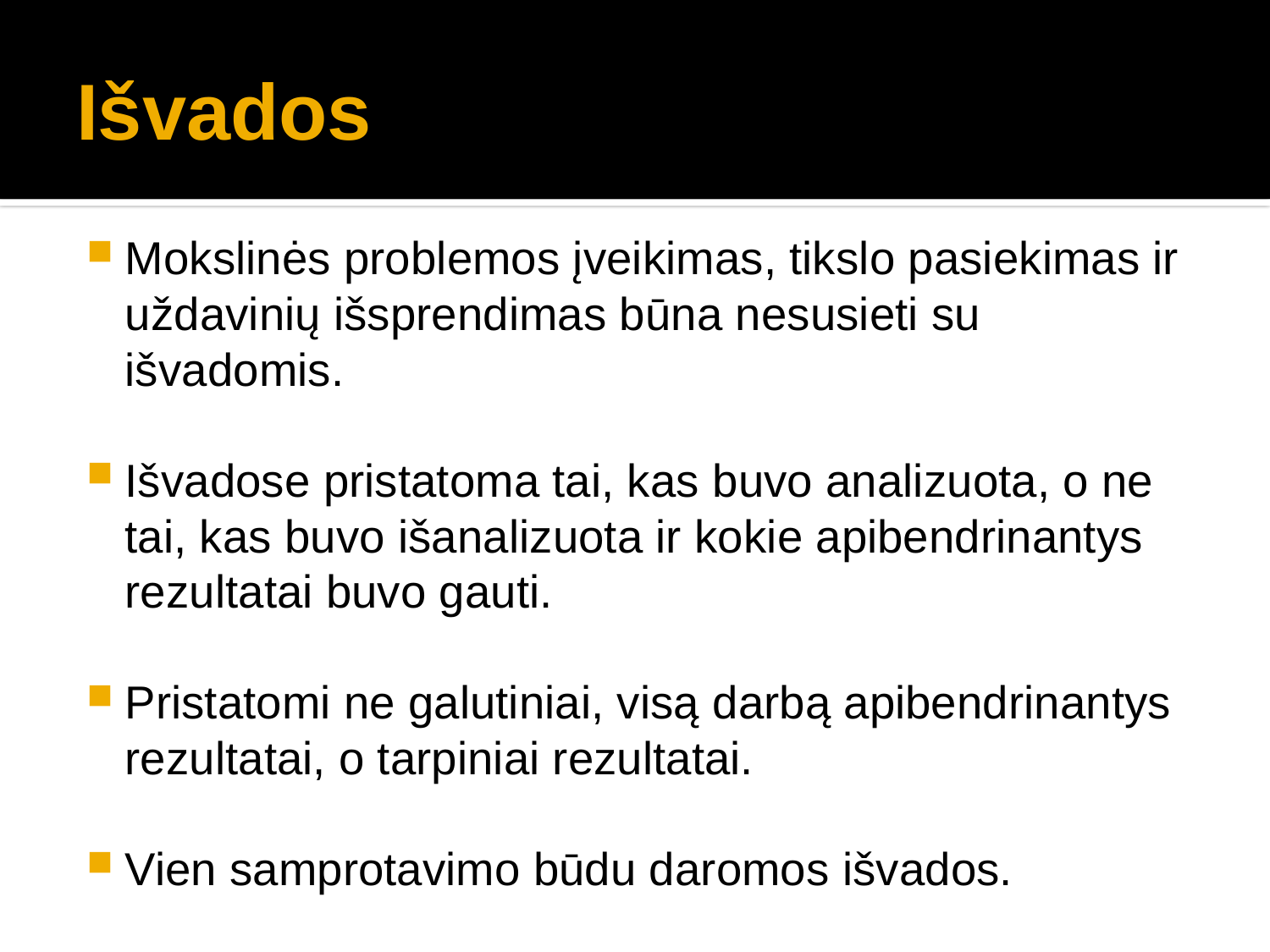

# Išvados
Mokslinės problemos įveikimas, tikslo pasiekimas ir uždavinių išsprendimas būna nesusieti su išvadomis.

Išvadose pristatoma tai, kas buvo analizuota, o ne tai, kas buvo išanalizuota ir kokie apibendrinantys rezultatai buvo gauti.

Pristatomi ne galutiniai, visą darbą apibendrinantys rezultatai, o tarpiniai rezultatai.

Vien samprotavimo būdu daromos išvados.